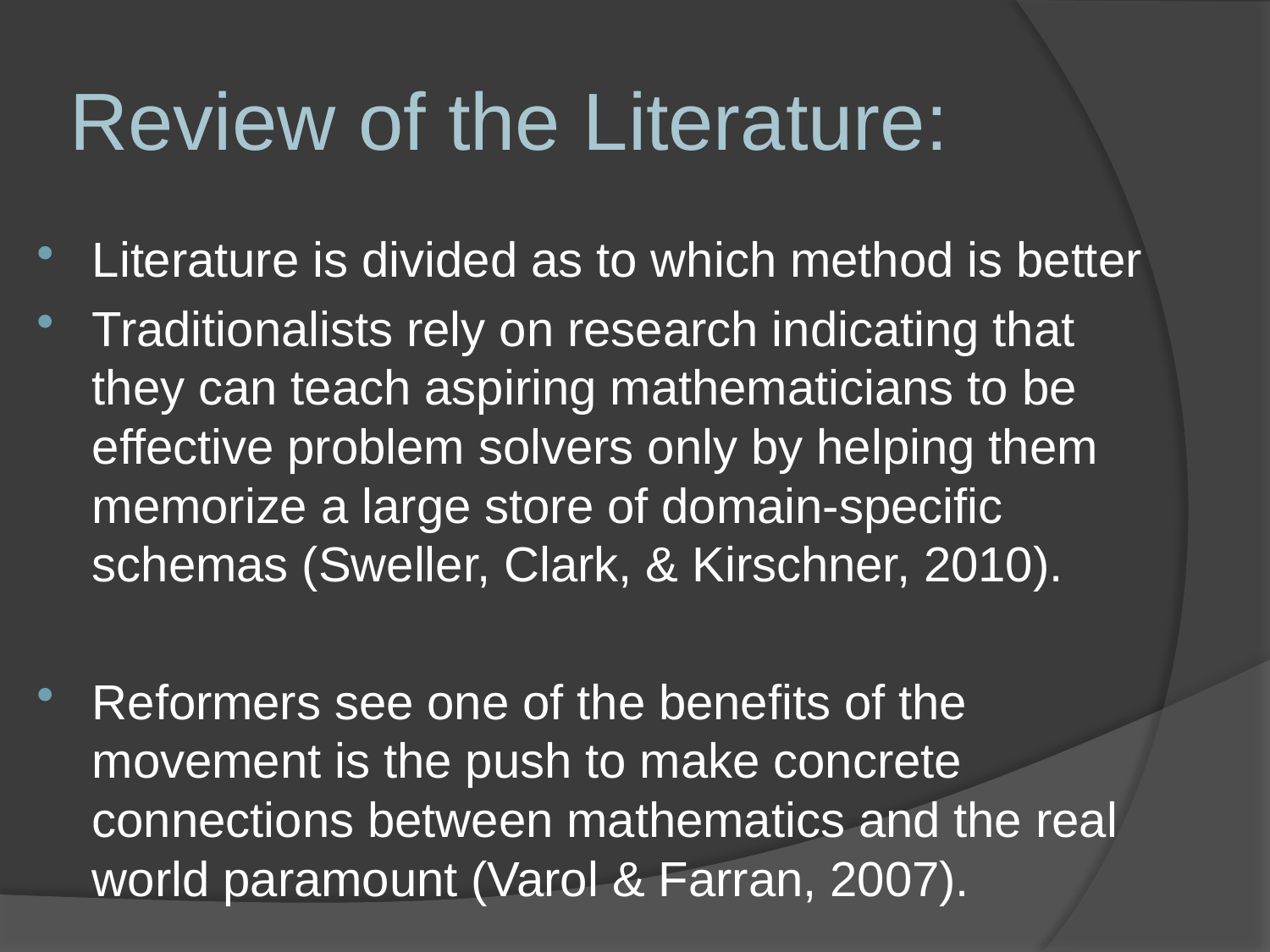

# Review of the Literature:
Literature is divided as to which method is better
Traditionalists rely on research indicating that they can teach aspiring mathematicians to be effective problem solvers only by helping them memorize a large store of domain-specific schemas (Sweller, Clark, & Kirschner, 2010).

Reformers see one of the benefits of the movement is the push to make concrete connections between mathematics and the real world paramount (Varol & Farran, 2007).